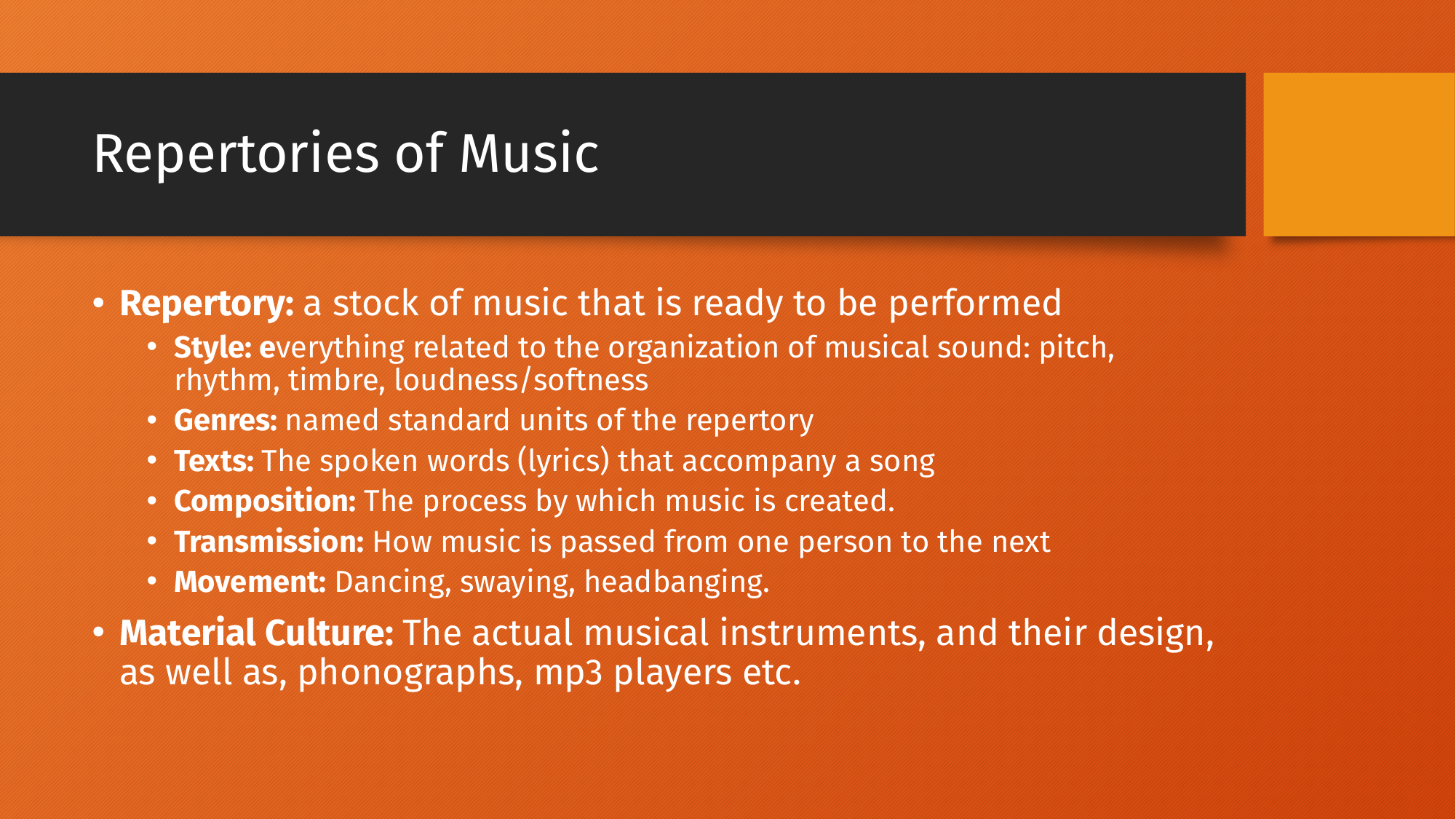

# Repertories of Music
Repertory: a stock of music that is ready to be performed
Style: everything related to the organization of musical sound: pitch, rhythm, timbre, loudness/softness
Genres: named standard units of the repertory
Texts: The spoken words (lyrics) that accompany a song
Composition: The process by which music is created.
Transmission: How music is passed from one person to the next
Movement: Dancing, swaying, headbanging.
Material Culture: The actual musical instruments, and their design, as well as, phonographs, mp3 players etc.